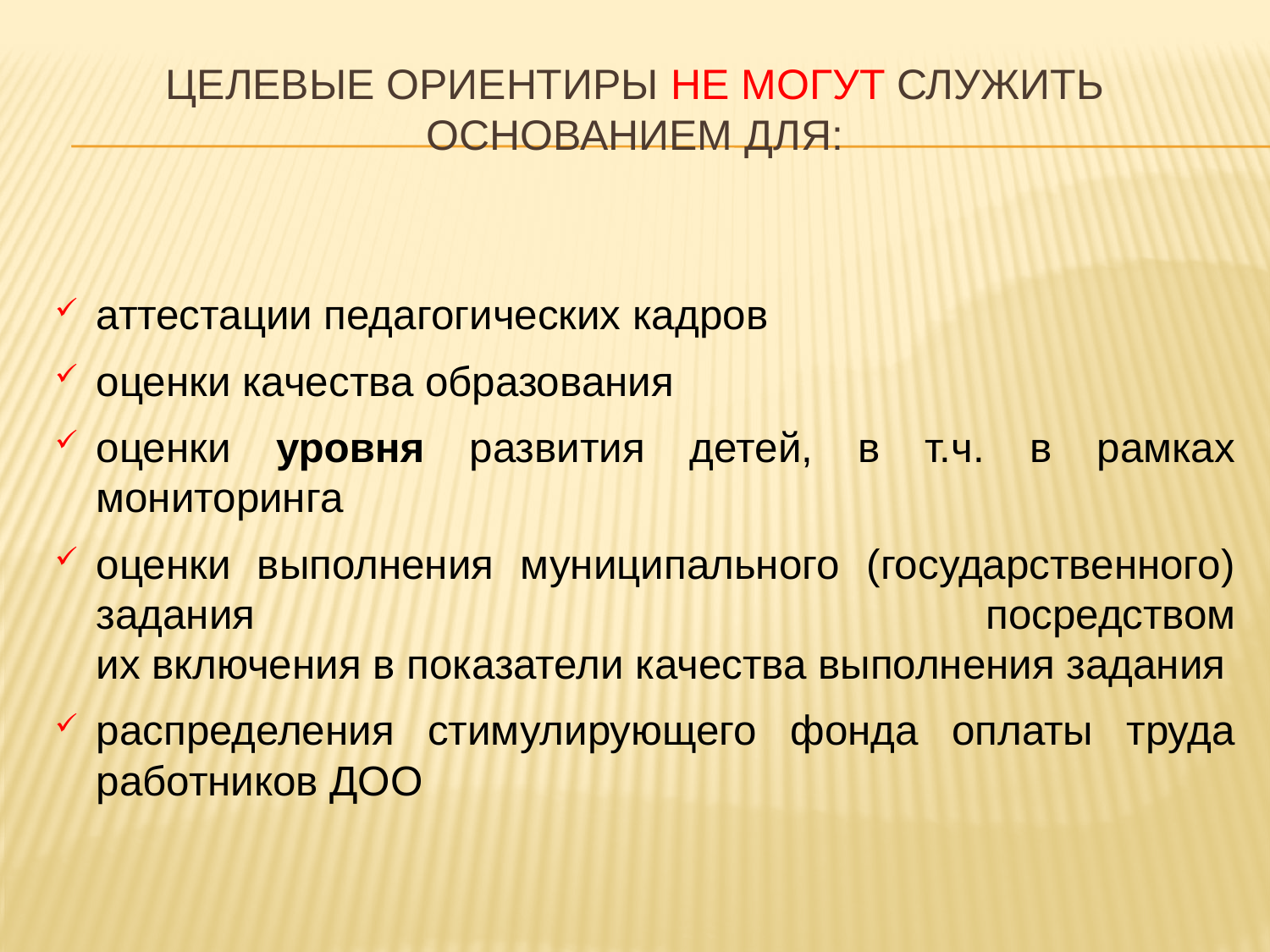

# Целевые ориентиры НЕ МОГУТ служить основанием для:

аттестации педагогических кадров
оценки качества образования
оценки уровня развития детей, в т.ч. в рамках мониторинга
оценки выполнения муниципального (государственного) задания посредством
их включения в показатели качества выполнения задания
распределения стимулирующего фонда оплаты труда работников ДОО